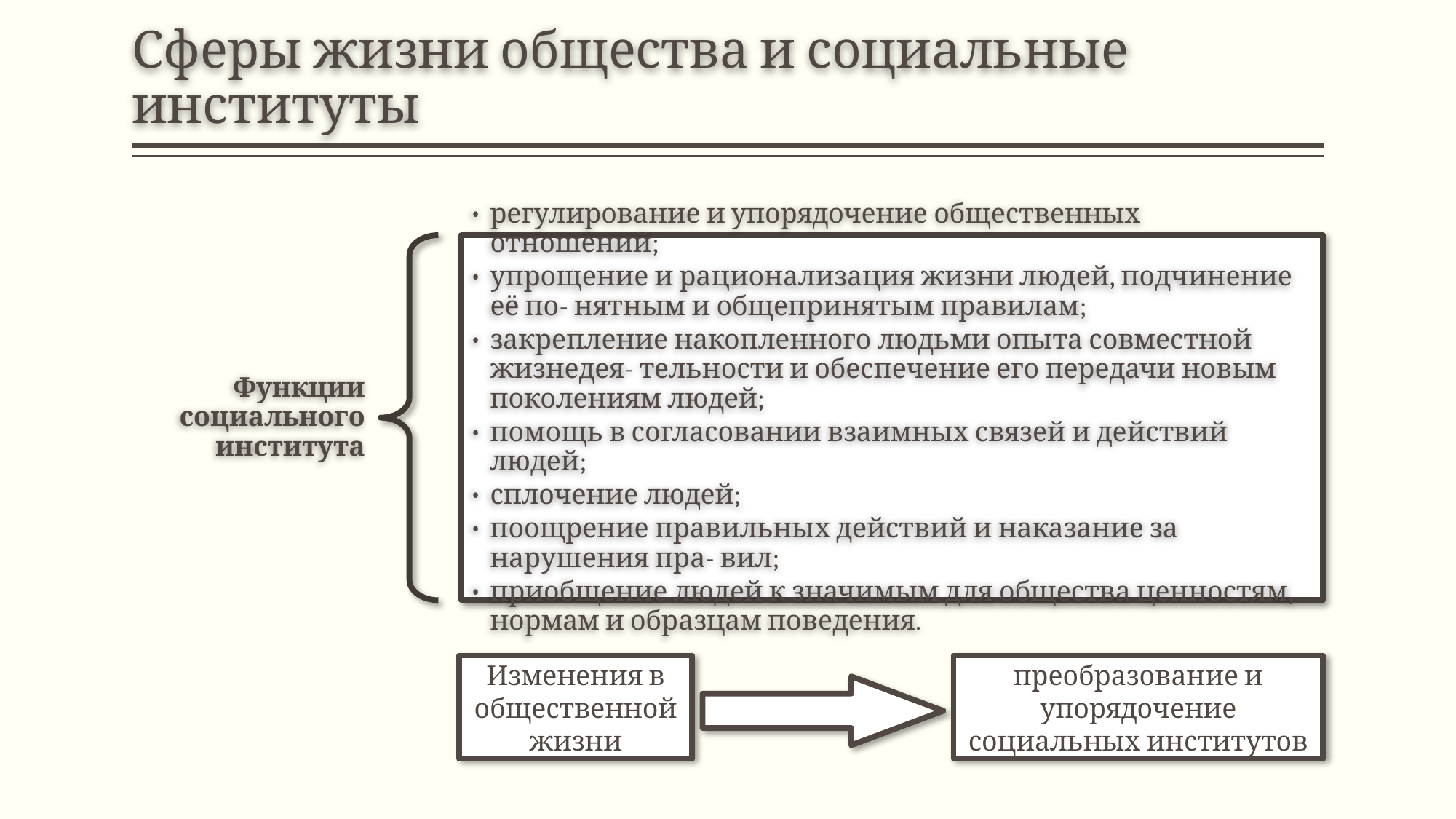

# Сферы жизни общества и социальные институты

регулирование и упорядочение общественных отношений;
упрощение и рационализация жизни людей, подчинение её по- нятным и общепринятым правилам;
закрепление накопленного людьми опыта совместной жизнедея- тельности и обеспечение его передачи новым поколениям людей;
помощь в согласовании взаимных связей и действий людей;
сплочение людей;
поощрение правильных действий и наказание за нарушения пра- вил;
приобщение людей к значимым для общества ценностям, нормам и образцам поведения.

Функции социального института
Изменения в общественной жизни
преобразование и упорядочение социальных институтов